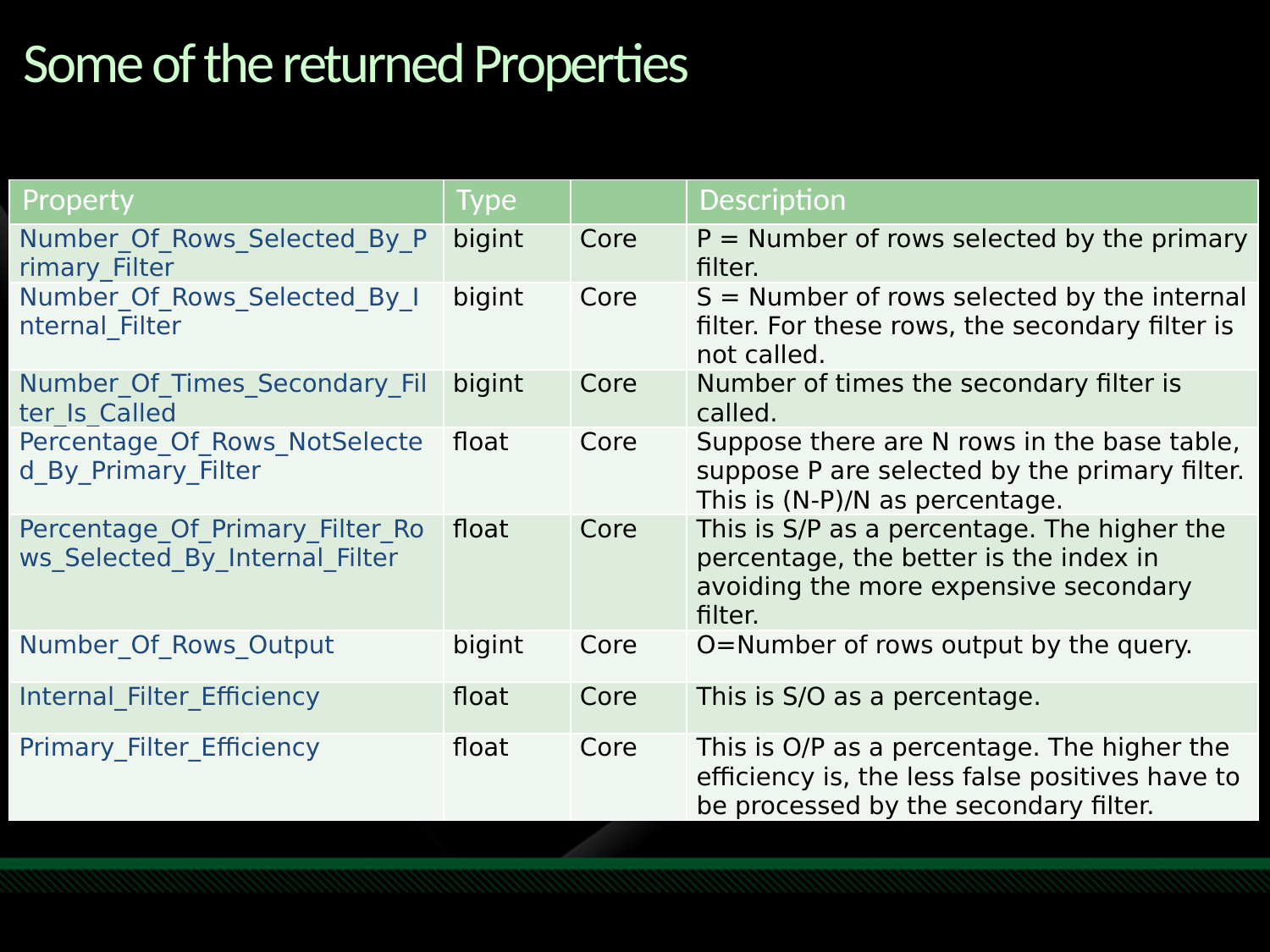

# Some of the returned Properties
| Property | Type |  | Description |
| --- | --- | --- | --- |
| Number\_Of\_Rows\_Selected\_By\_Primary\_Filter | bigint | Core | P = Number of rows selected by the primary filter. |
| Number\_Of\_Rows\_Selected\_By\_Internal\_Filter | bigint | Core | S = Number of rows selected by the internal filter. For these rows, the secondary filter is not called. |
| Number\_Of\_Times\_Secondary\_Filter\_Is\_Called | bigint | Core | Number of times the secondary filter is called. |
| Percentage\_Of\_Rows\_NotSelected\_By\_Primary\_Filter | float | Core | Suppose there are N rows in the base table, suppose P are selected by the primary filter. This is (N-P)/N as percentage. |
| Percentage\_Of\_Primary\_Filter\_Rows\_Selected\_By\_Internal\_Filter | float | Core | This is S/P as a percentage. The higher the percentage, the better is the index in avoiding the more expensive secondary filter. |
| Number\_Of\_Rows\_Output | bigint | Core | O=Number of rows output by the query. |
| Internal\_Filter\_Efficiency | float | Core | This is S/O as a percentage. |
| Primary\_Filter\_Efficiency | float | Core | This is O/P as a percentage. The higher the efficiency is, the less false positives have to be processed by the secondary filter. |